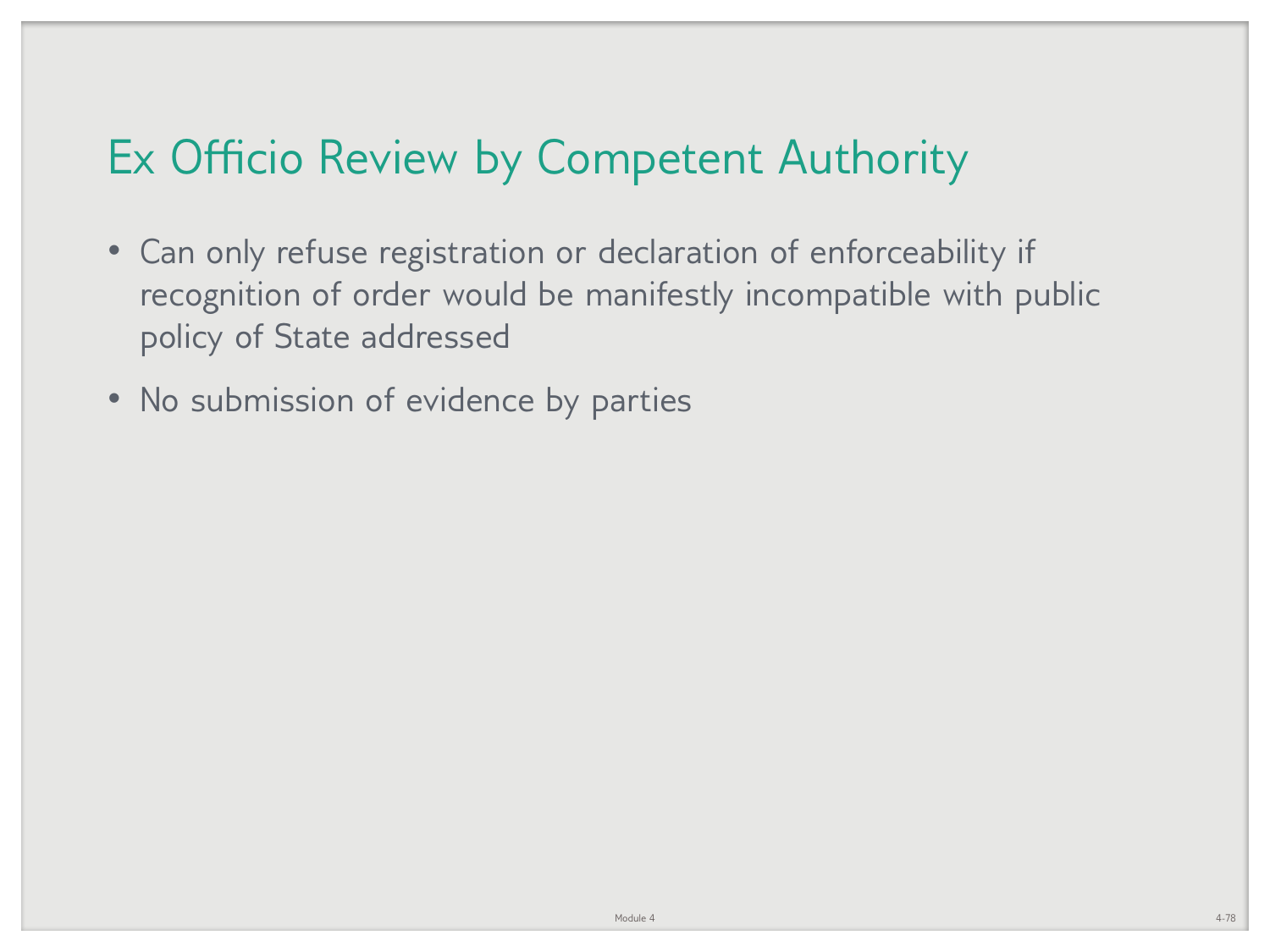

# Ex Officio Review by Competent Authority
Can only refuse registration or declaration of enforceability if recognition of order would be manifestly incompatible with public policy of State addressed
No submission of evidence by parties
Module 4
4-78